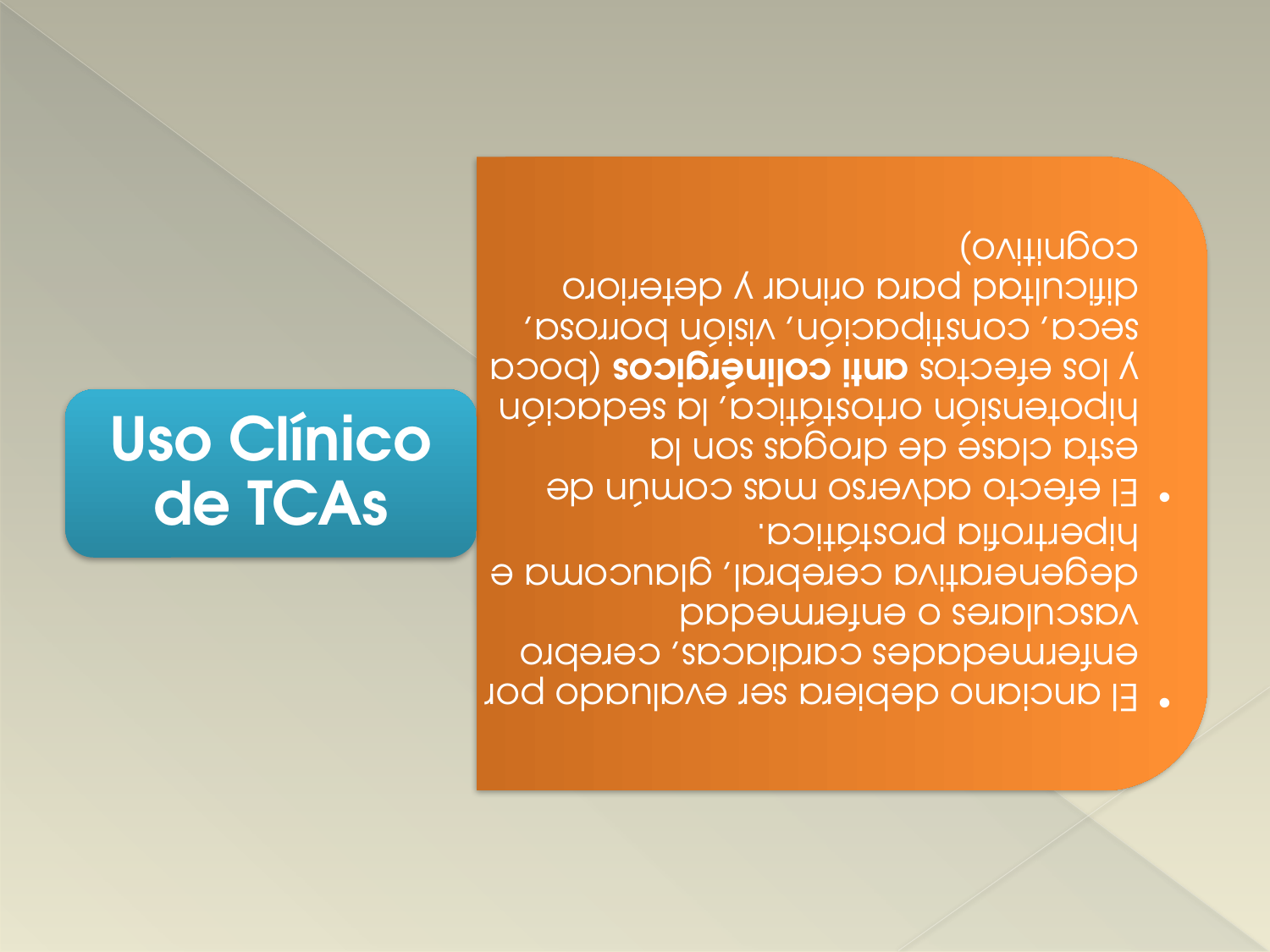

El anciano debiera ser evaluado por enfermedades cardiacas, cerebro vasculares o enfermedad degenerativa cerebral, glaucoma e hipertrofia prostática.
El efecto adverso mas común de esta clase de drogas son la hipotensión ortostática, la sedación y los efectos anti colinérgicos (boca seca, constipación, visión borrosa, dificultad para orinar y deterioro cognitivo)
Uso Clínico de TCAs